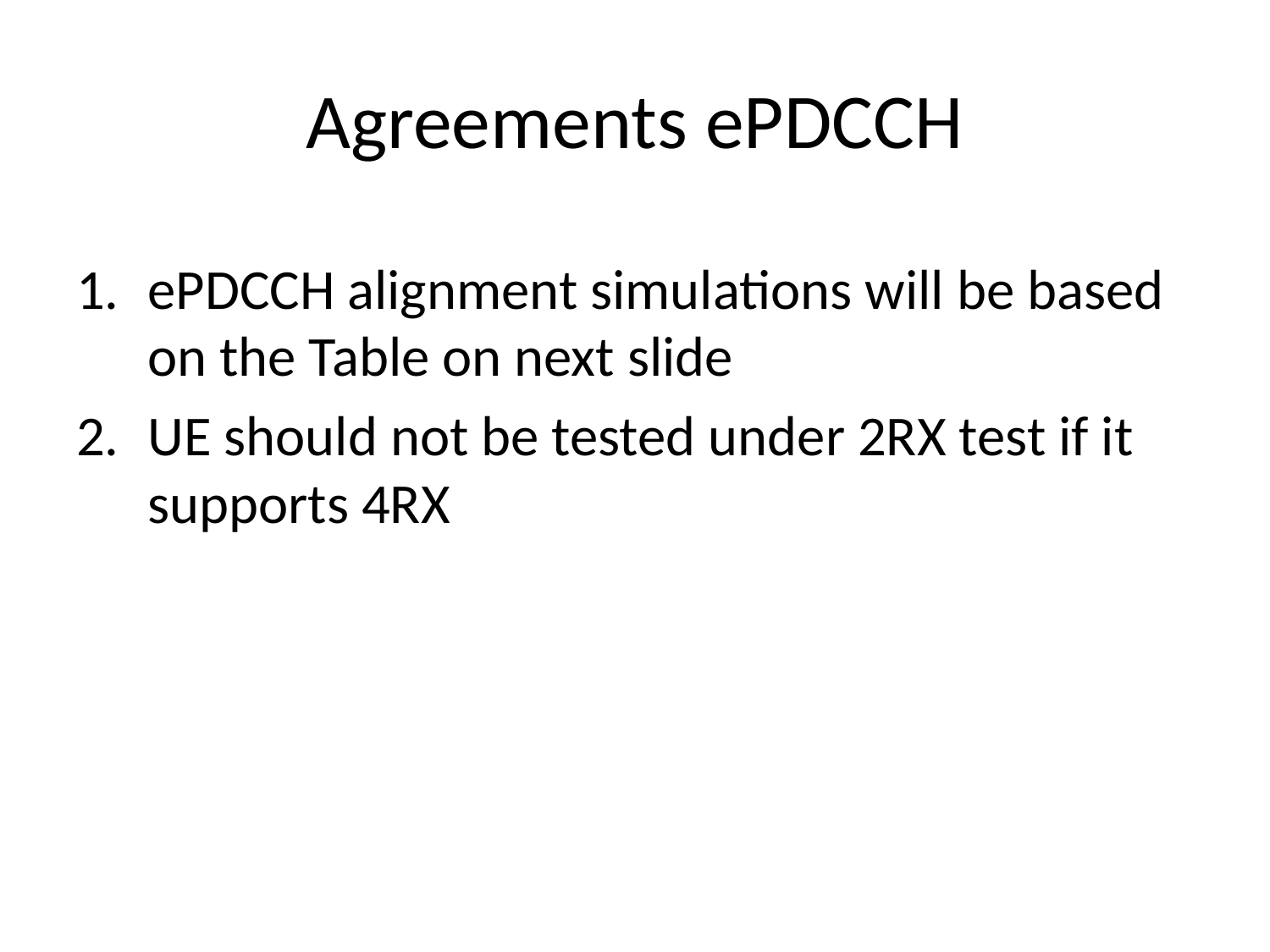

# Agreements ePDCCH
ePDCCH alignment simulations will be based on the Table on next slide
UE should not be tested under 2RX test if it supports 4RX